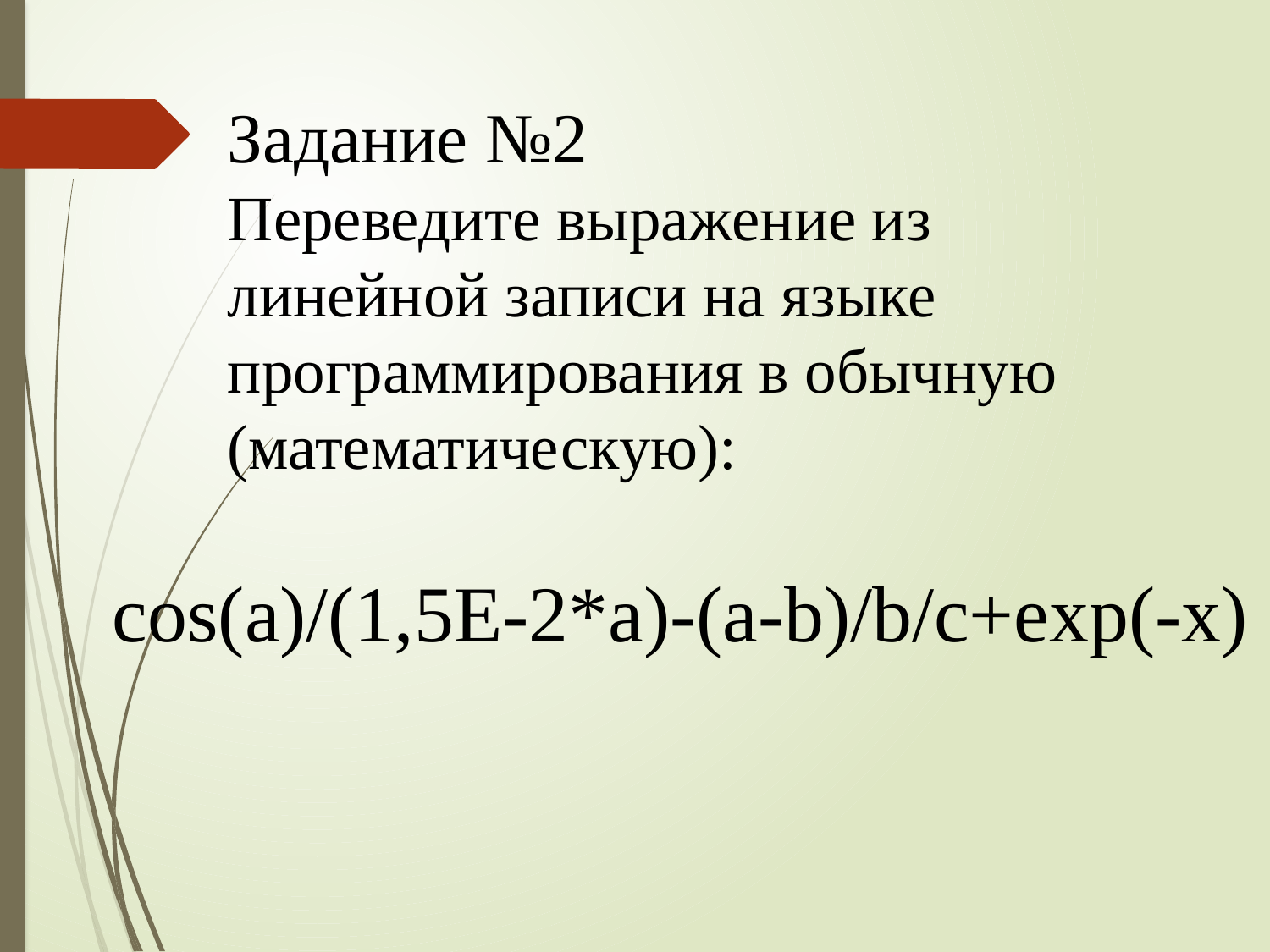

# Задание №2 Переведите выражение из линейной записи на языке программирования в обычную (математическую):
cos(a)/(1,5E-2*a)-(a-b)/b/c+exp(-x)